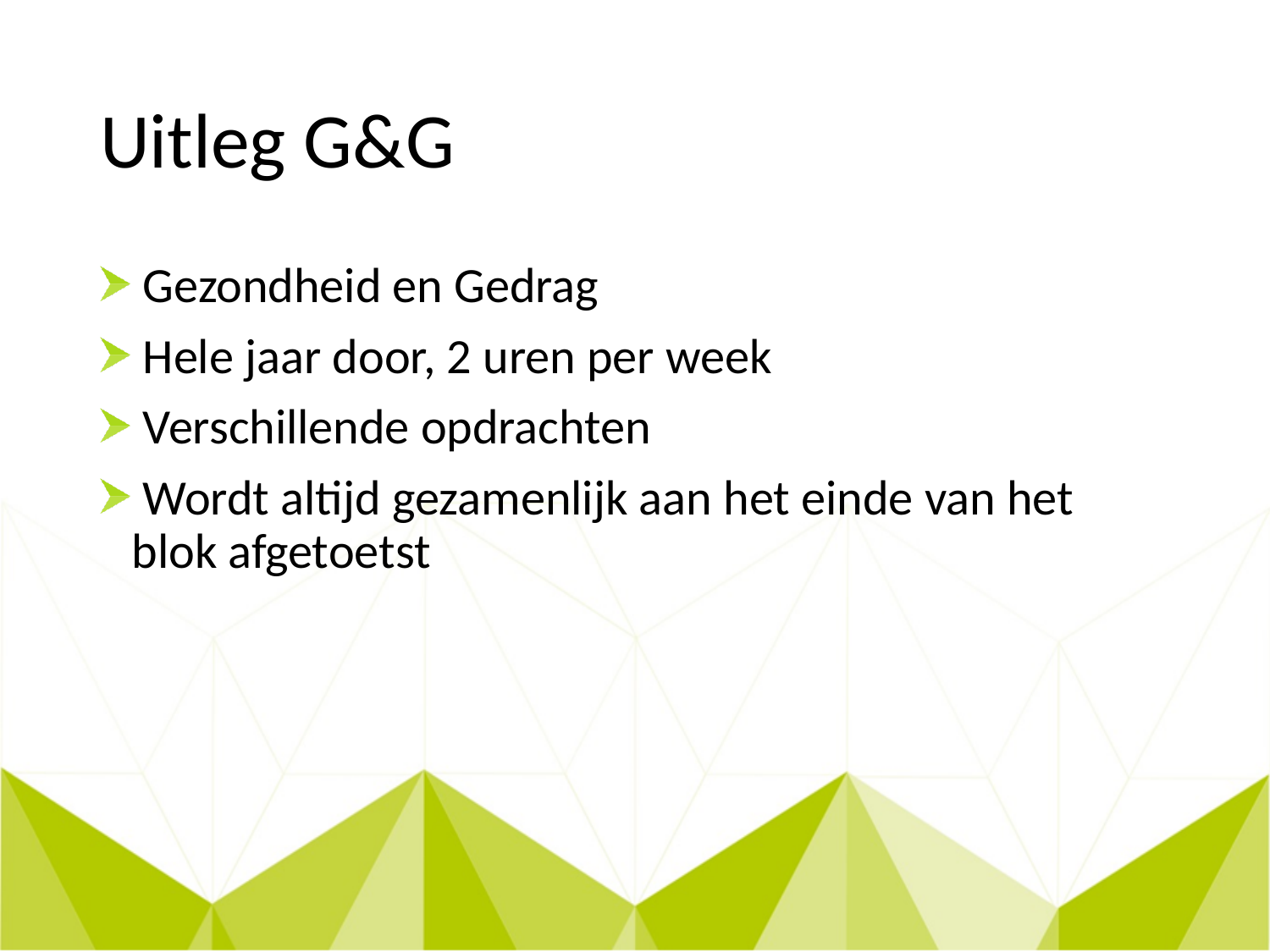

# Uitleg G&G
 Gezondheid en Gedrag
 Hele jaar door, 2 uren per week
 Verschillende opdrachten
 Wordt altijd gezamenlijk aan het einde van het blok afgetoetst